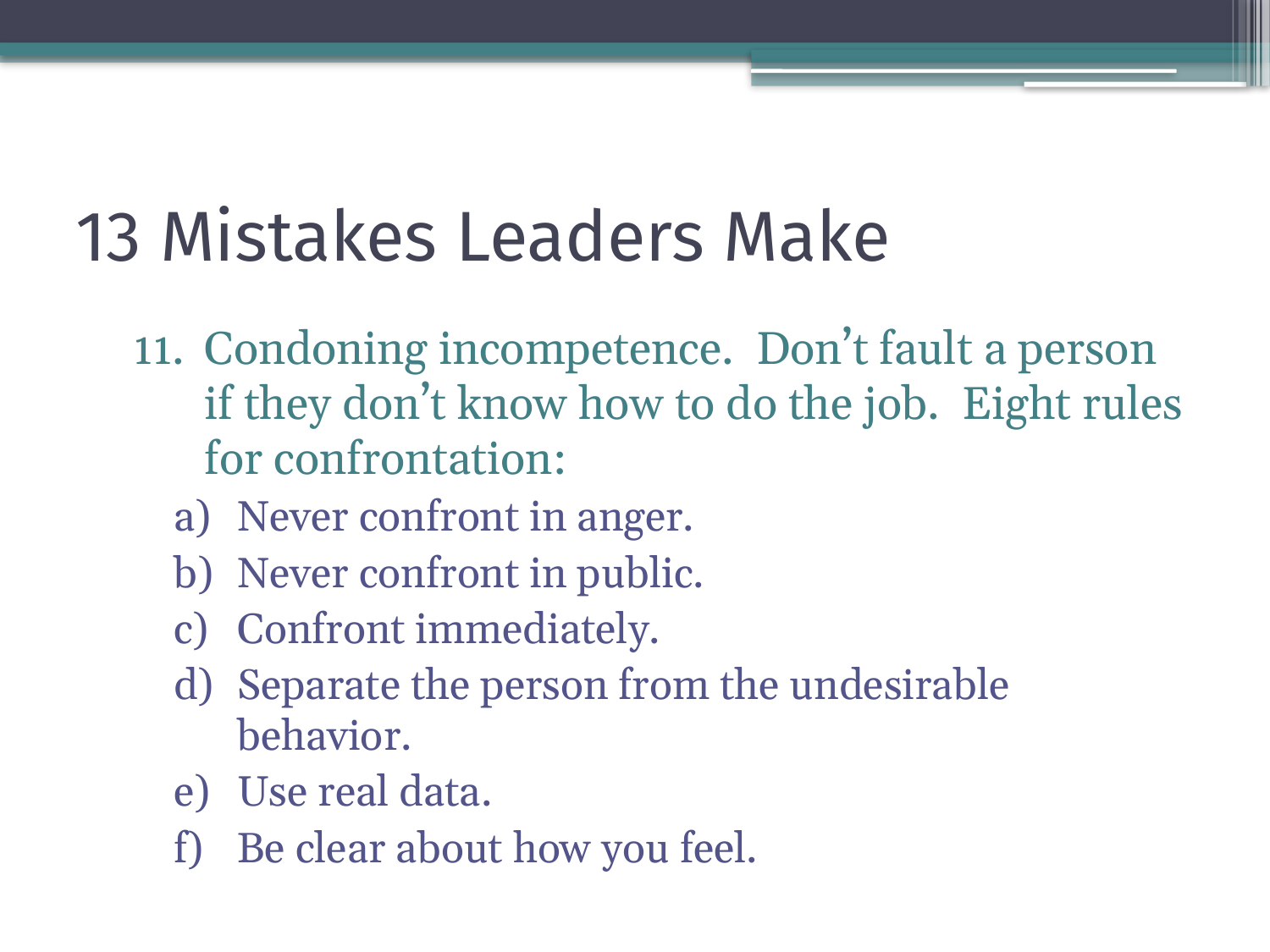

# 13 Mistakes Leaders Make
Condoning incompetence.  Don’t fault a person if they don’t know how to do the job.  Eight rules for confrontation:
Never confront in anger.
Never confront in public.
Confront immediately.
Separate the person from the undesirable behavior.
Use real data.
Be clear about how you feel.